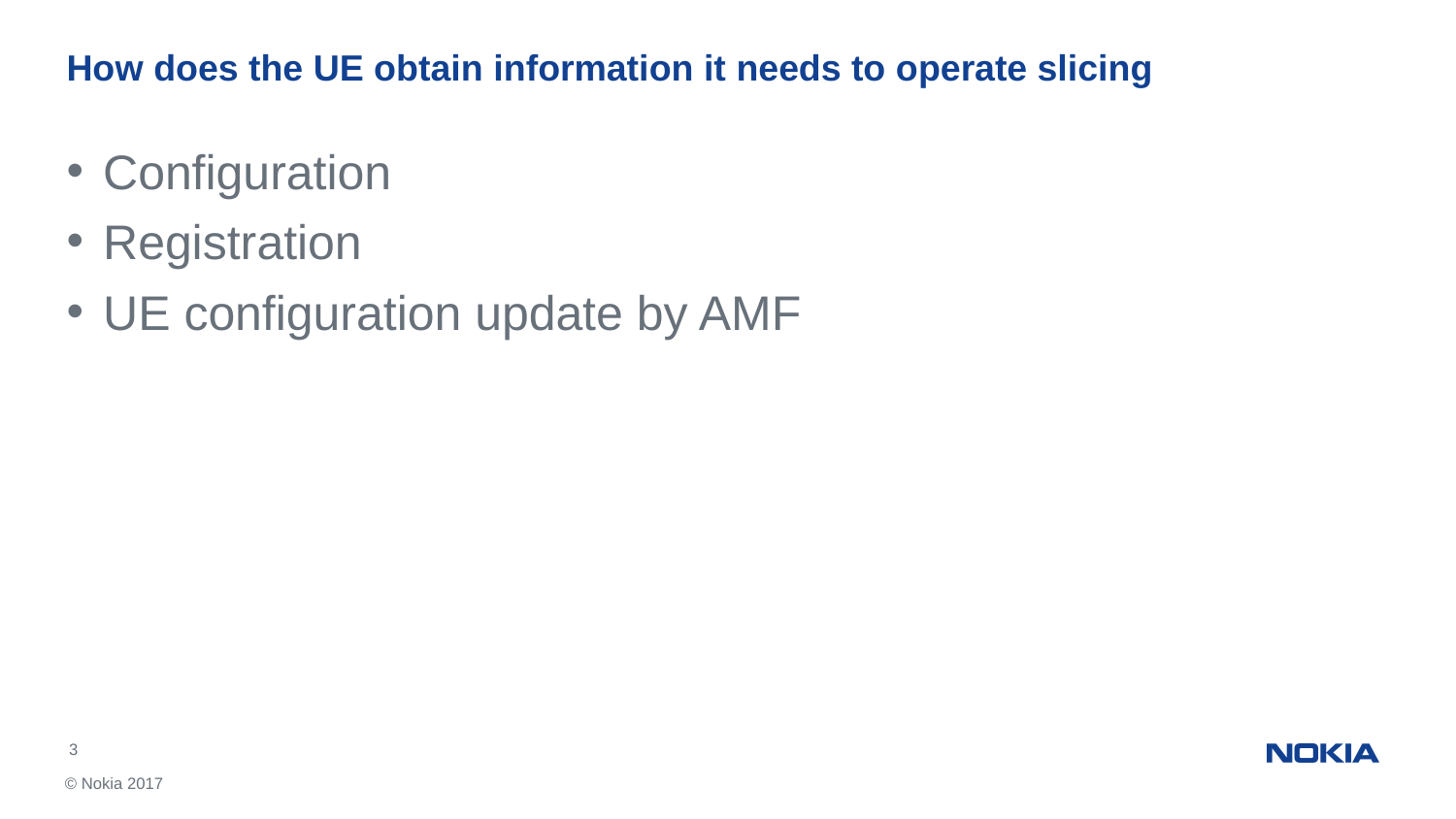

# How does the UE obtain information it needs to operate slicing
Configuration
Registration
UE configuration update by AMF